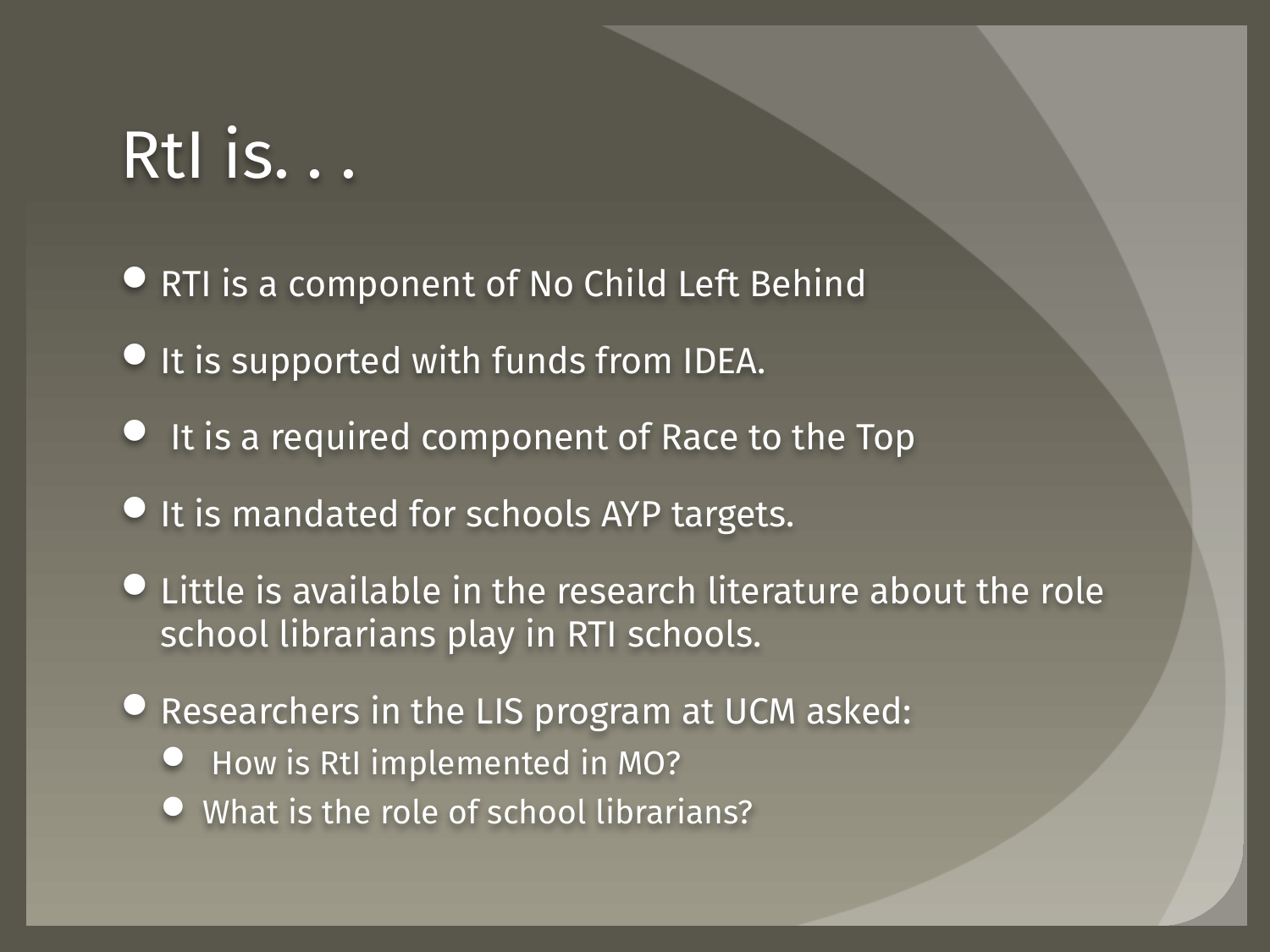

# RtI is. . .
RTI is a component of No Child Left Behind
It is supported with funds from IDEA.
 It is a required component of Race to the Top
It is mandated for schools AYP targets.
Little is available in the research literature about the role school librarians play in RTI schools.
Researchers in the LIS program at UCM asked:
 How is RtI implemented in MO?
What is the role of school librarians?